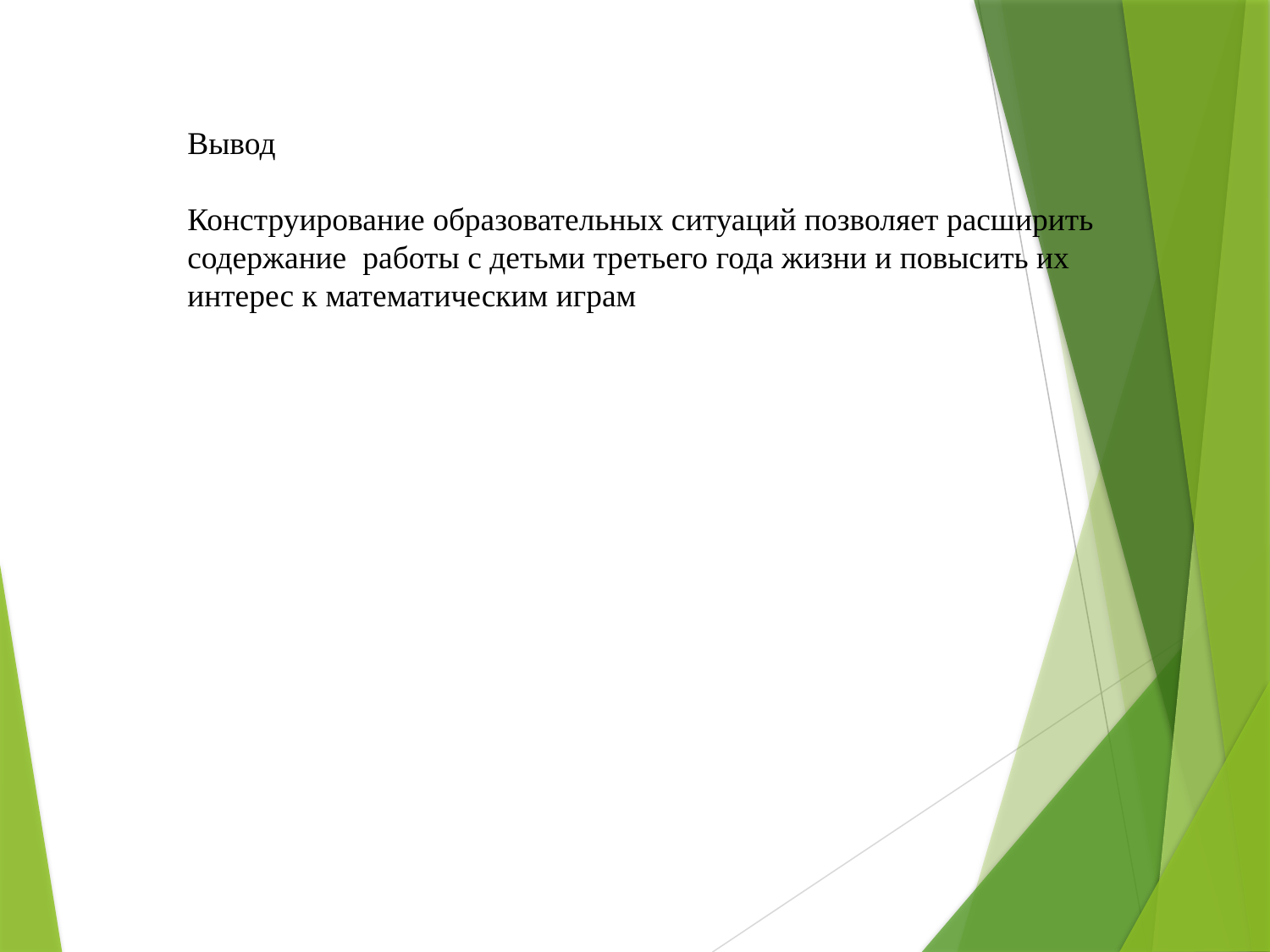

Вывод

Конструирование образовательных ситуаций позволяет расширить содержание  работы с детьми третьего года жизни и повысить их интерес к математическим играм